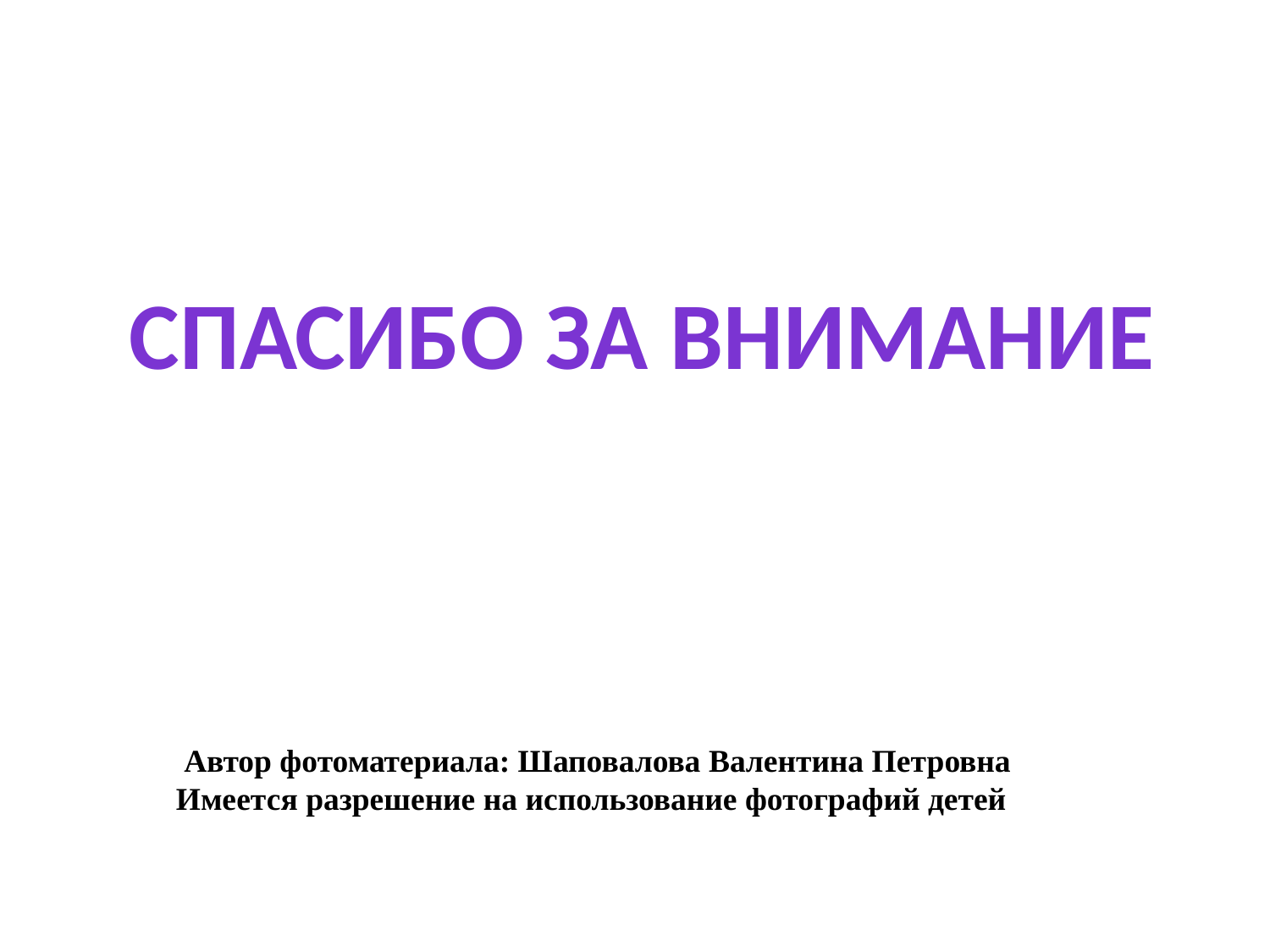

Спасибо за внимание
 Автор фотоматериала: Шаповалова Валентина Петровна
Имеется разрешение на использование фотографий детей